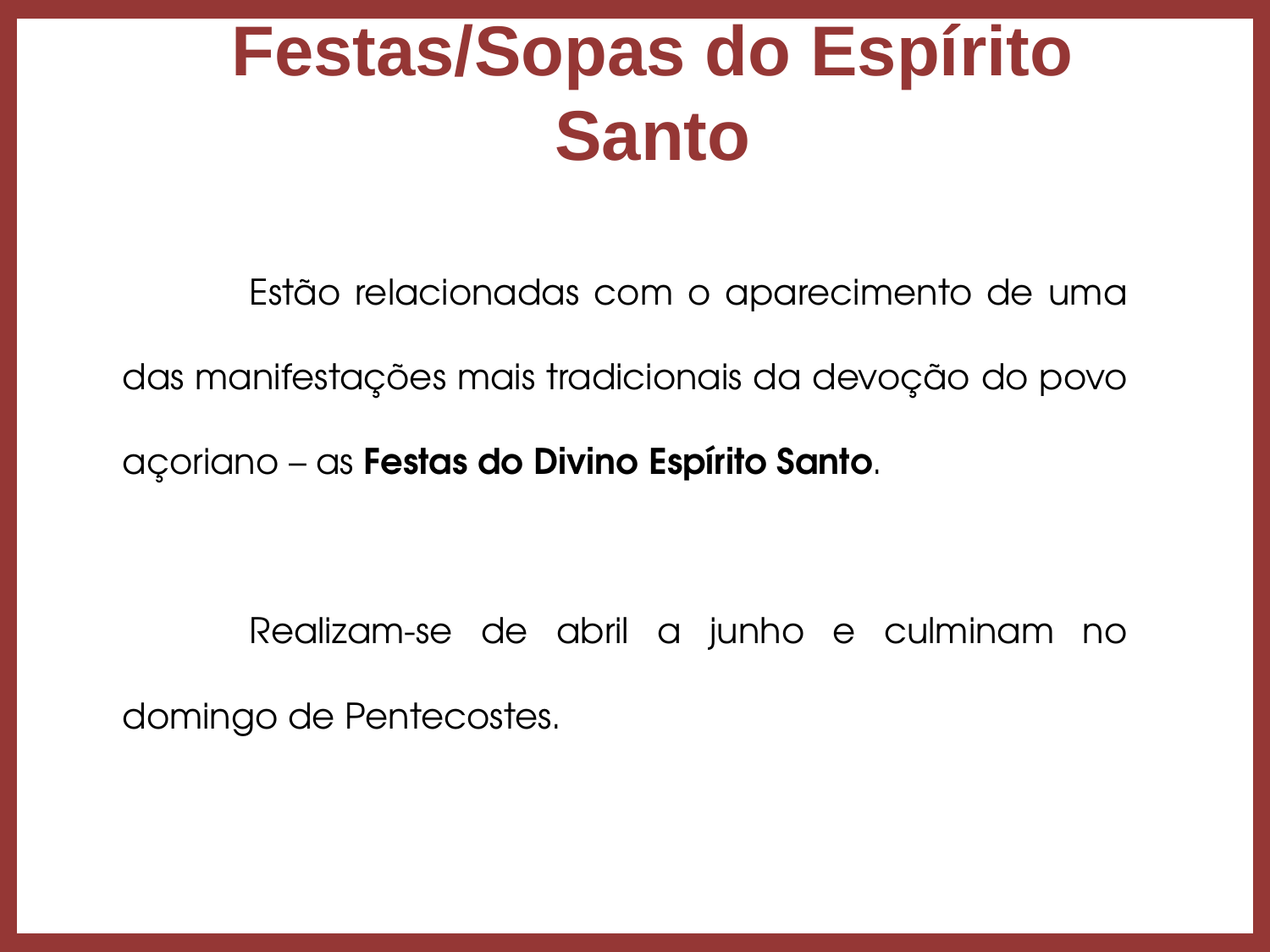

Festas/Sopas do Espírito Santo
	Estão relacionadas com o aparecimento de uma das manifestações mais tradicionais da devoção do povo açoriano – as Festas do Divino Espírito Santo.

	Realizam-se de abril a junho e culminam no domingo de Pentecostes.